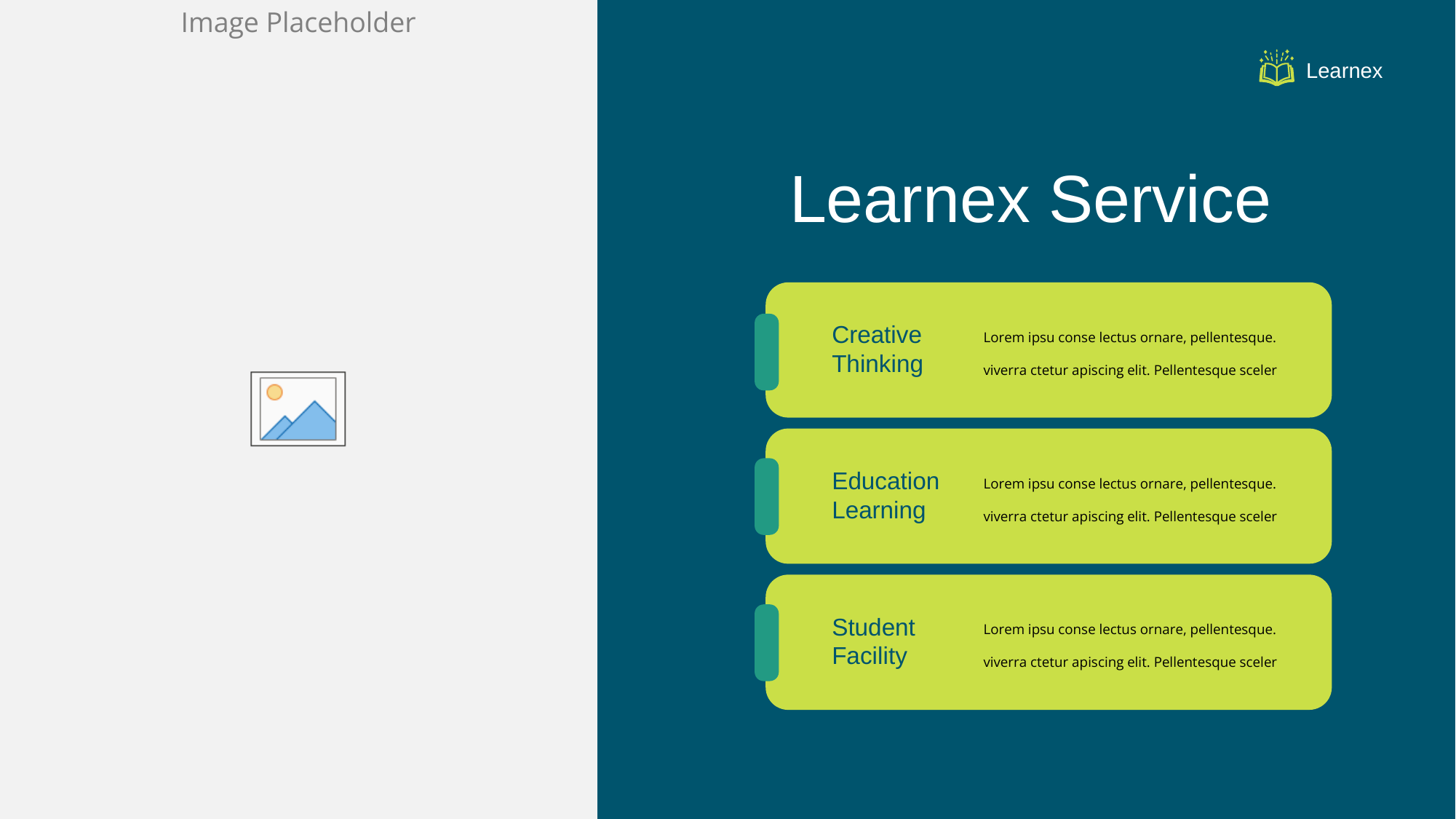

Learnex

Learnex Service

Lorem ipsu conse lectus ornare, pellentesque. viverra ctetur apiscing elit. Pellentesque sceler

Creative Thinking

Lorem ipsu conse lectus ornare, pellentesque. viverra ctetur apiscing elit. Pellentesque sceler

Education Learning

Lorem ipsu conse lectus ornare, pellentesque. viverra ctetur apiscing elit. Pellentesque sceler

Student Facility
#LearningEducationApps